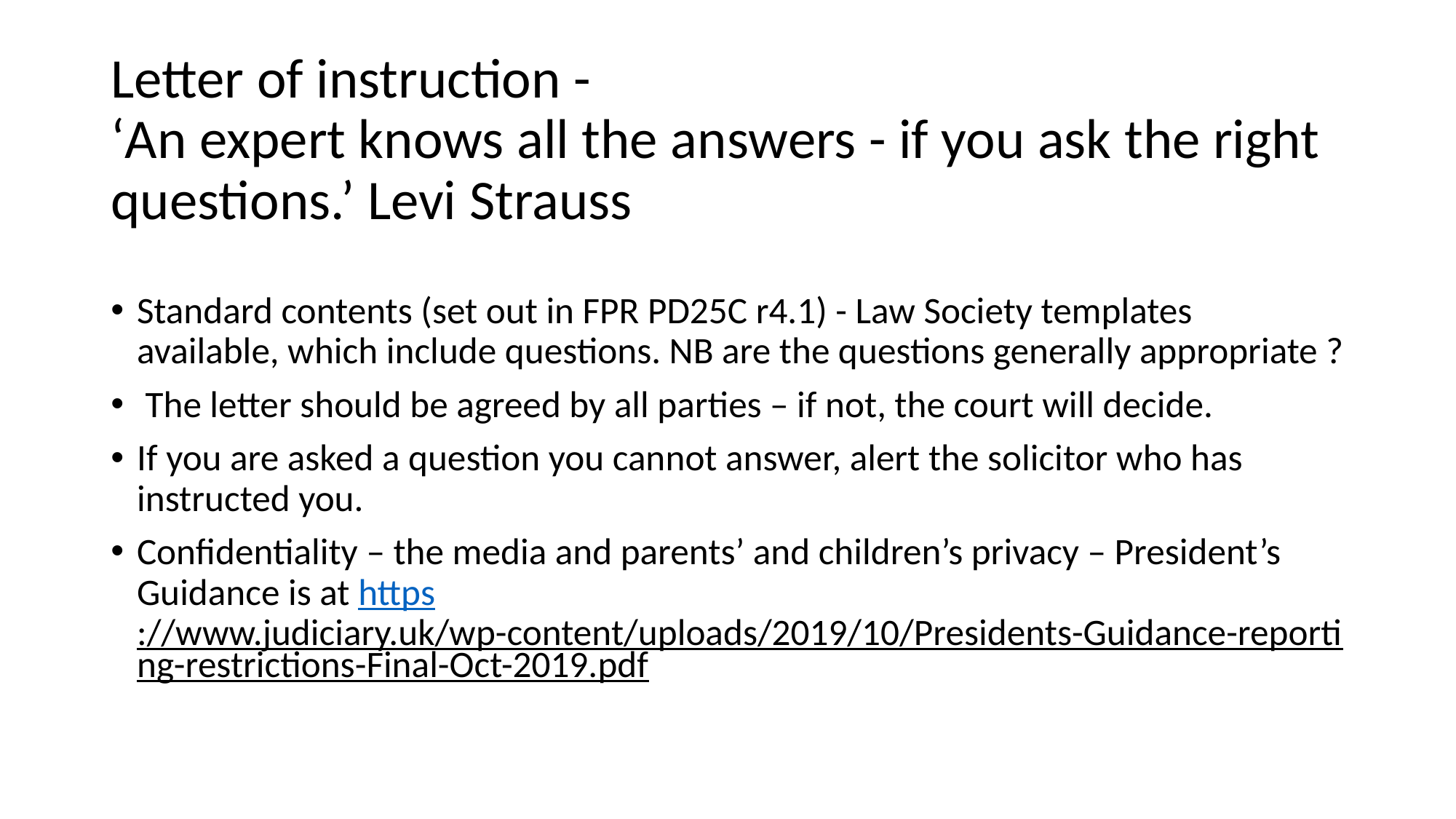

# Letter of instruction - ‘An expert knows all the answers - if you ask the right questions.’ Levi Strauss
Standard contents (set out in FPR PD25C r4.1) - Law Society templates  available, which include questions. NB are the questions generally appropriate ?
 The letter should be agreed by all parties – if not, the court will decide.
If you are asked a question you cannot answer, alert the solicitor who has instructed you.
Confidentiality – the media and parents’ and children’s privacy – President’s Guidance is at https://www.judiciary.uk/wp-content/uploads/2019/10/Presidents-Guidance-reporting-restrictions-Final-Oct-2019.pdf